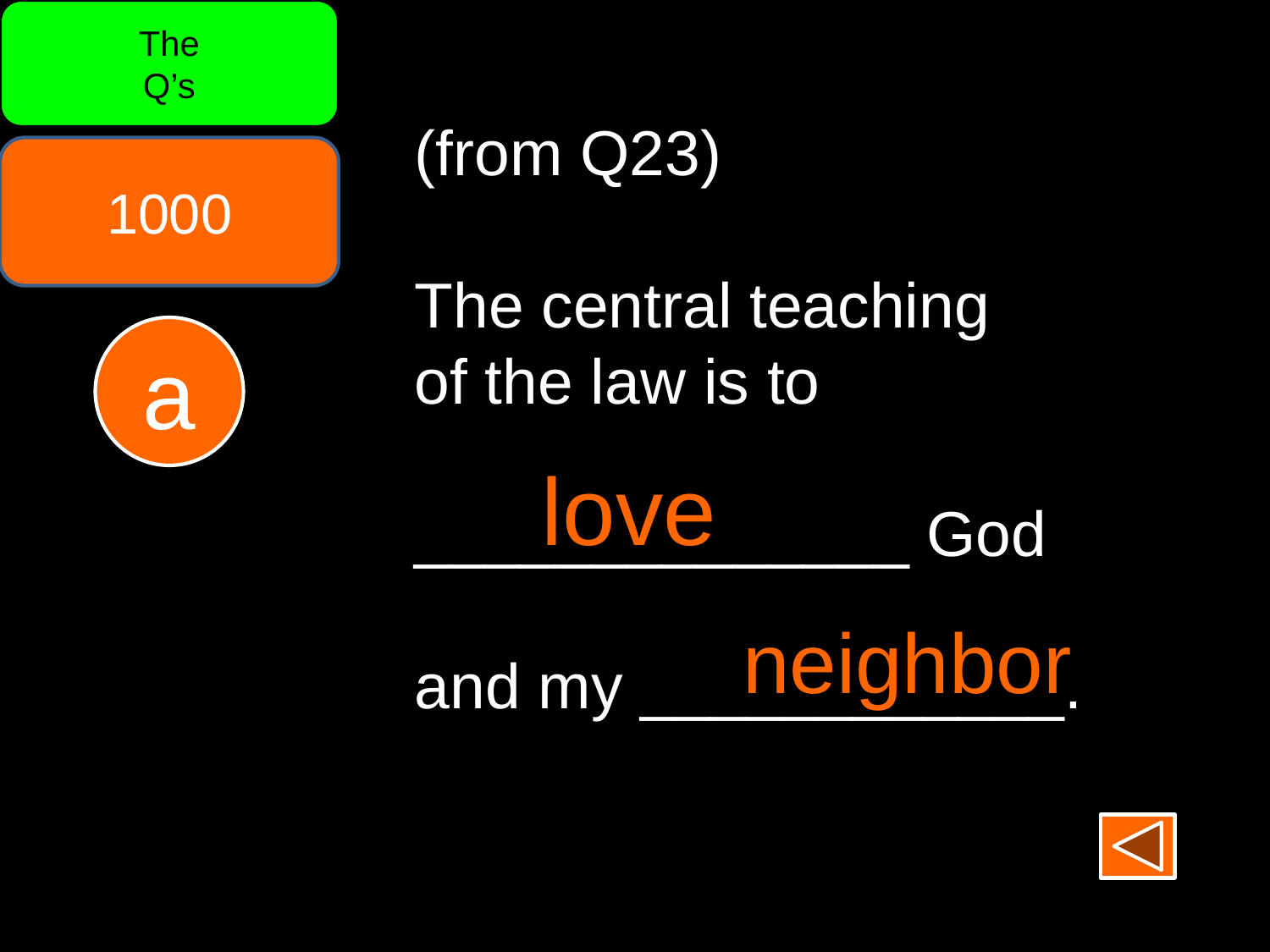

The
Q’s
(from Q23)

The central teaching
of the law is to

______________ God

and my ____________.
1000
a
love
neighbor